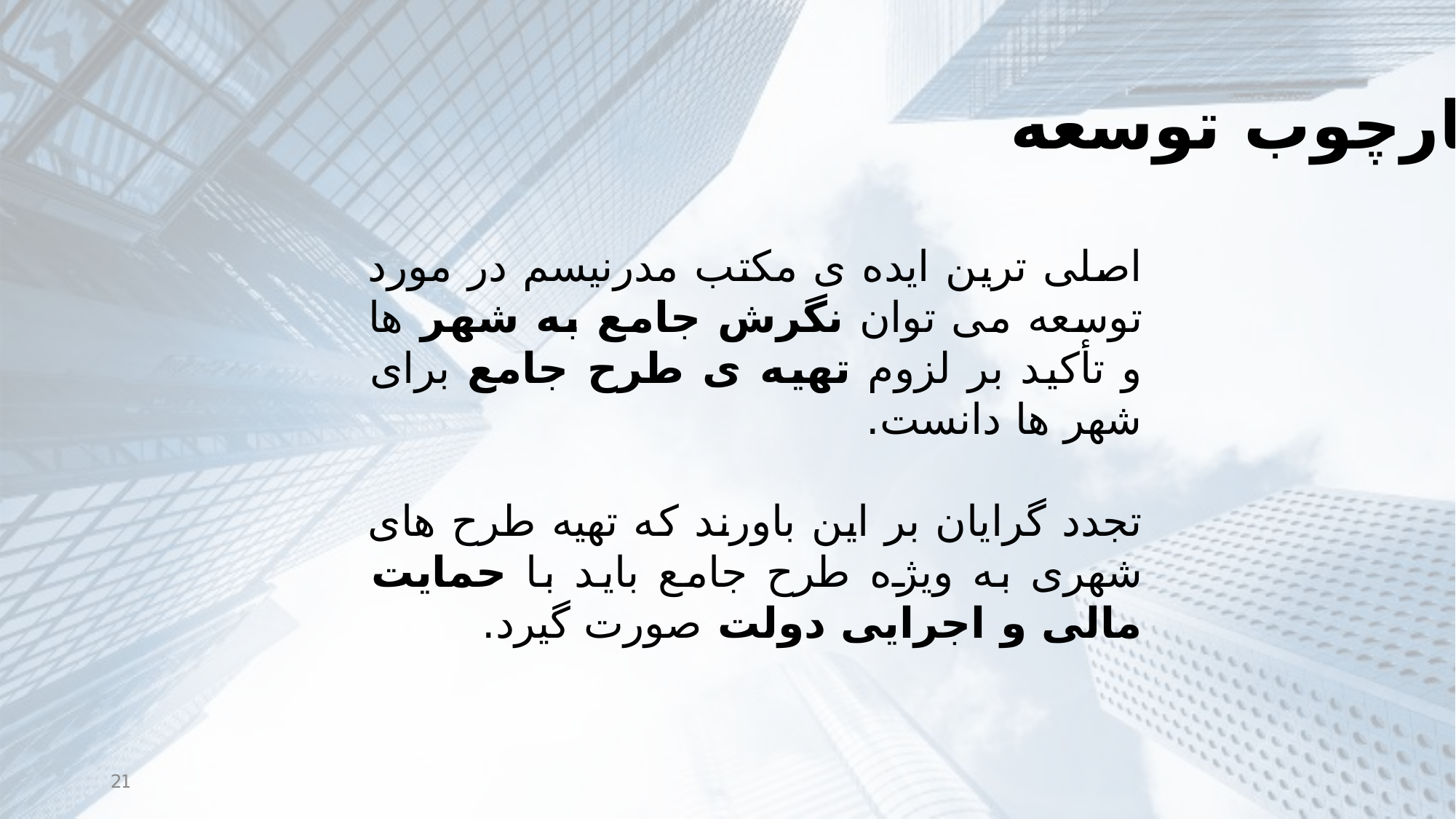

چهارچوب توسعه
اصلی ترین ایده ی مکتب مدرنیسم در مورد توسعه می توان نگرش جامع به شهر ها و تأکید بر لزوم تهیه ی طرح جامع برای شهر ها دانست.

تجدد گرایان بر این باورند که تهیه طرح های شهری به ویژه طرح جامع باید با حمایت مالی و اجرایی دولت صورت گیرد.
21